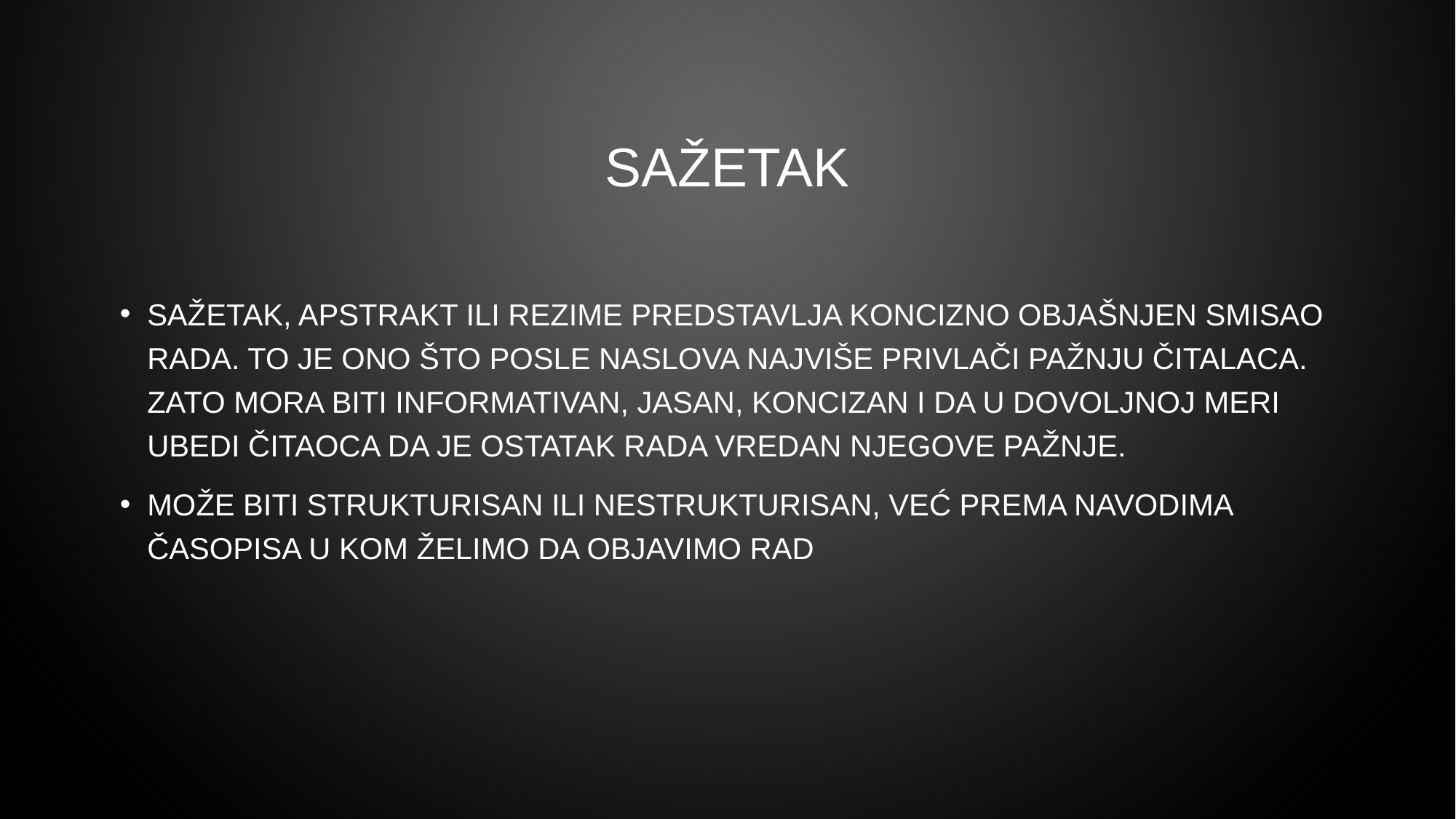

# Sažetak
Sažetak, apstrakt ili rezime predstavlja koncizno objašnjen smisao rada. To je ono što posle naslova najviše privlači pažnju čitalaca. Zato mora biti informativan, jasan, koncizan i da u dovoljnoj meri ubedi čitaoca da je ostatak rada vredan njegove pažnje.
Može biti strukturisan ili nestrukturisan, već prema navodima časopisa u kom želimo da objavimo rad